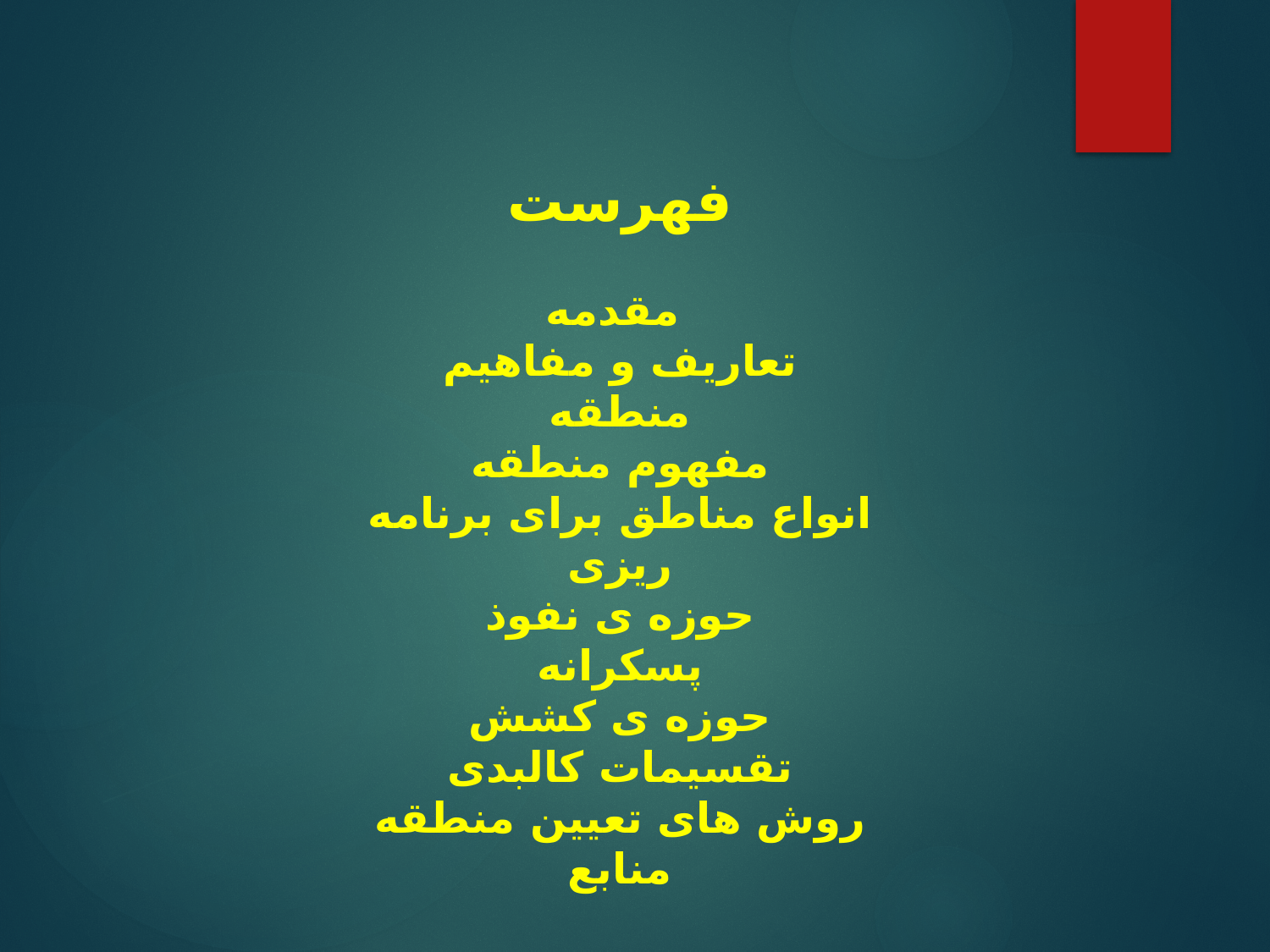

فهرست

 مقدمه
تعاریف و مفاهیم منطقه
مفهوم منطقه
انواع مناطق برای برنامه ریزی
حوزه ی نفوذ
پسکرانه
حوزه ی کشش
تقسیمات کالبدی
روش های تعیین منطقه
منابع